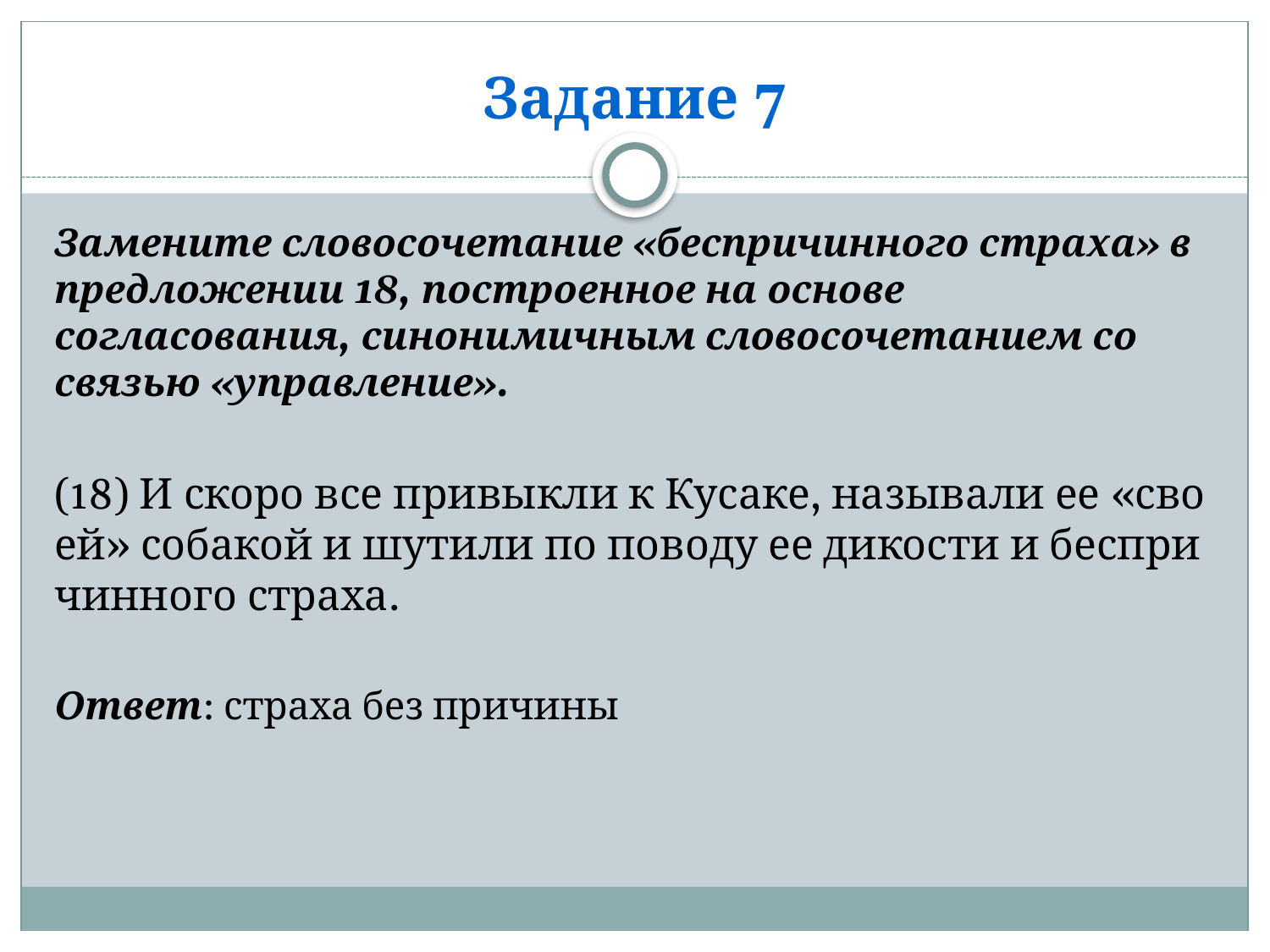

# Задание 7
Замените словосочетание «беспричинного страха» в пред­ло­же­нии 18, построенное на основе согласования, синонимичным сло­восочетанием со связью «управление».

(18) И скоро все привыкли к Кусаке, называли ее «сво­ей» собакой и шутили по поводу ее дикости и беспри­чинного страха.

Ответ: страха без причины